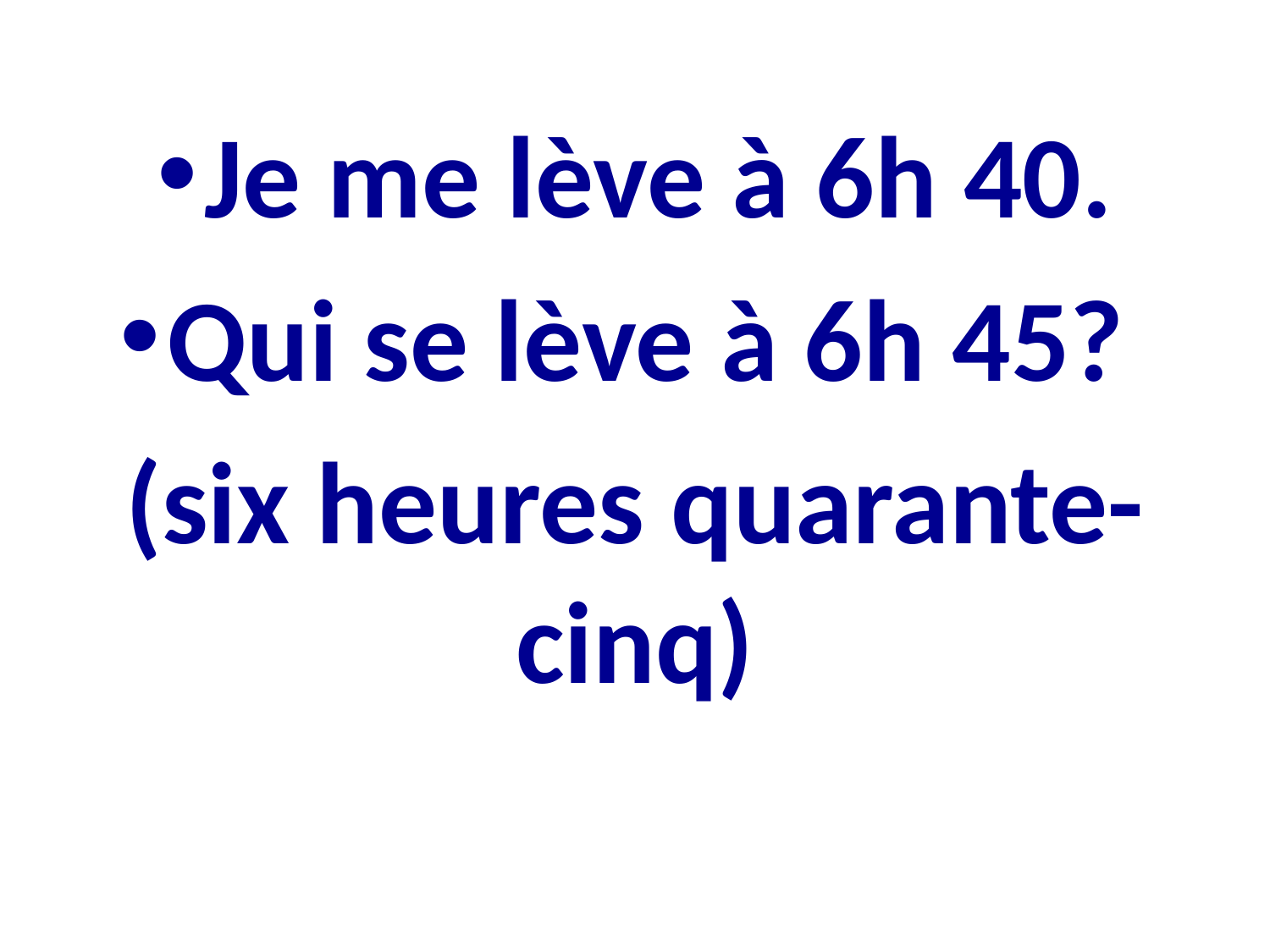

Je me lève à 6h 40.
Qui se lève à 6h 45?
(six heures quarante-cinq)